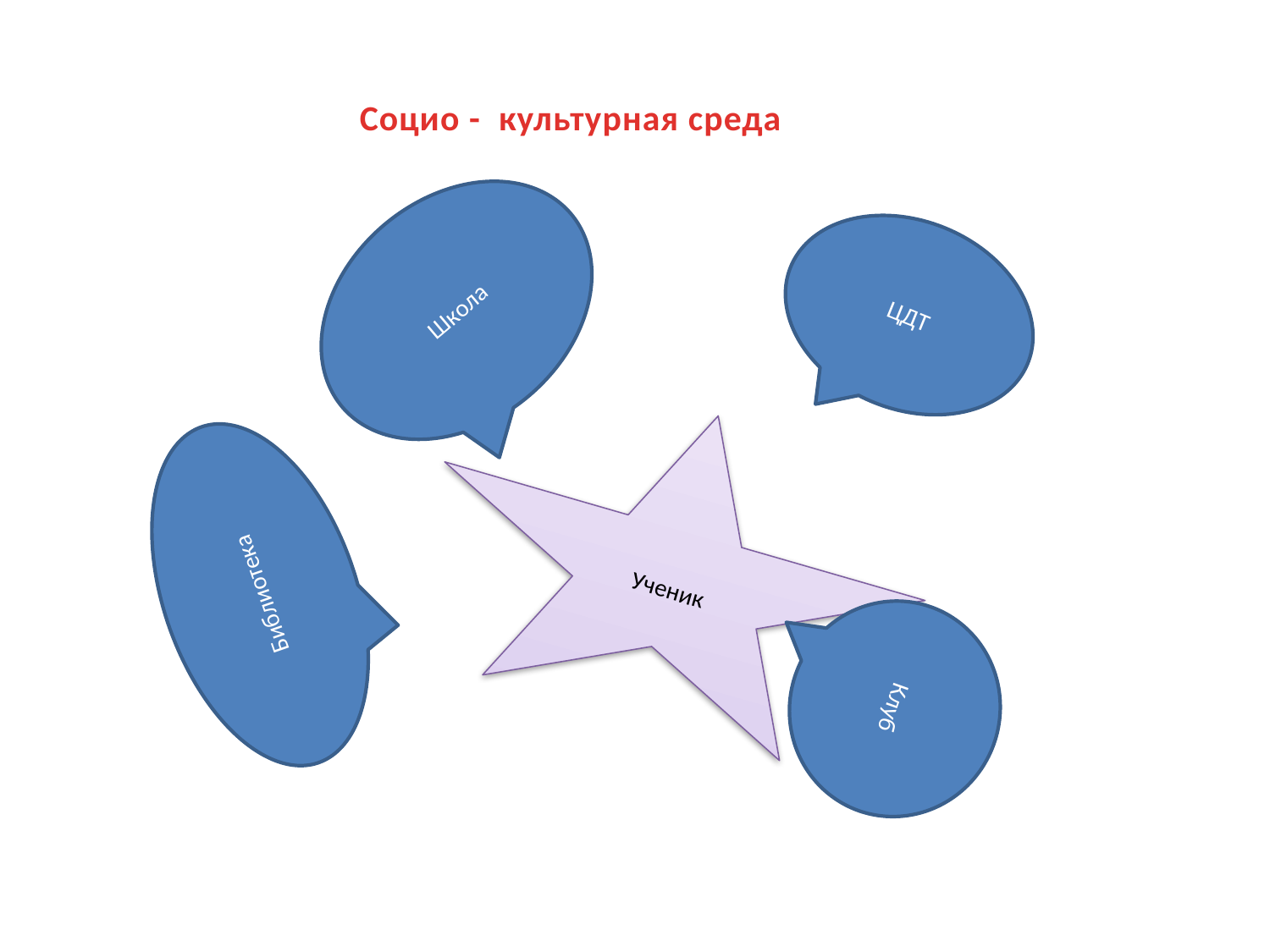

Социо -  культурная среда
Школа
ЦДТ
Ученик
Библиотека
Клуб